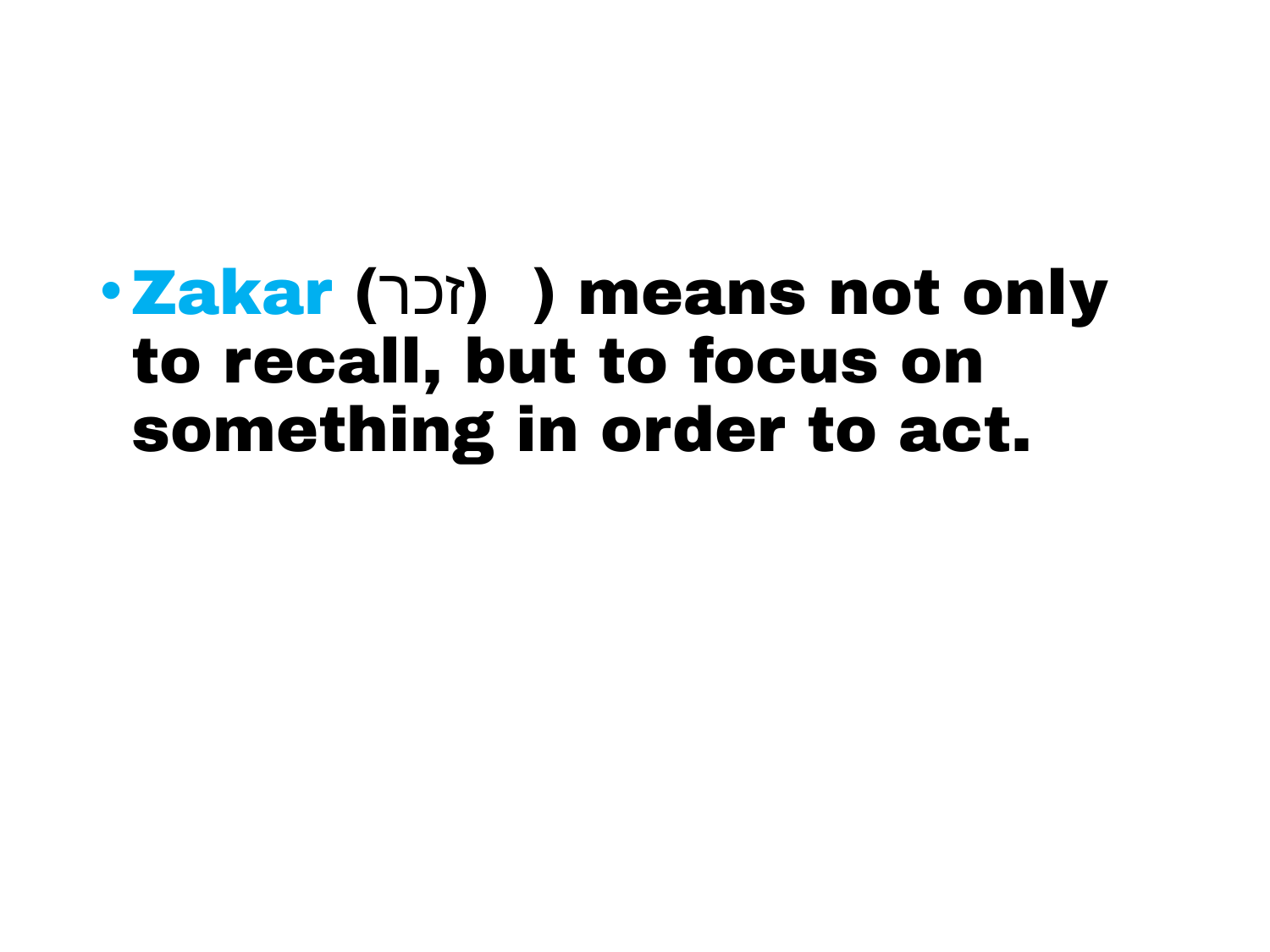

#
Zakar (זכר)  ) means not only to recall, but to focus on something in order to act.